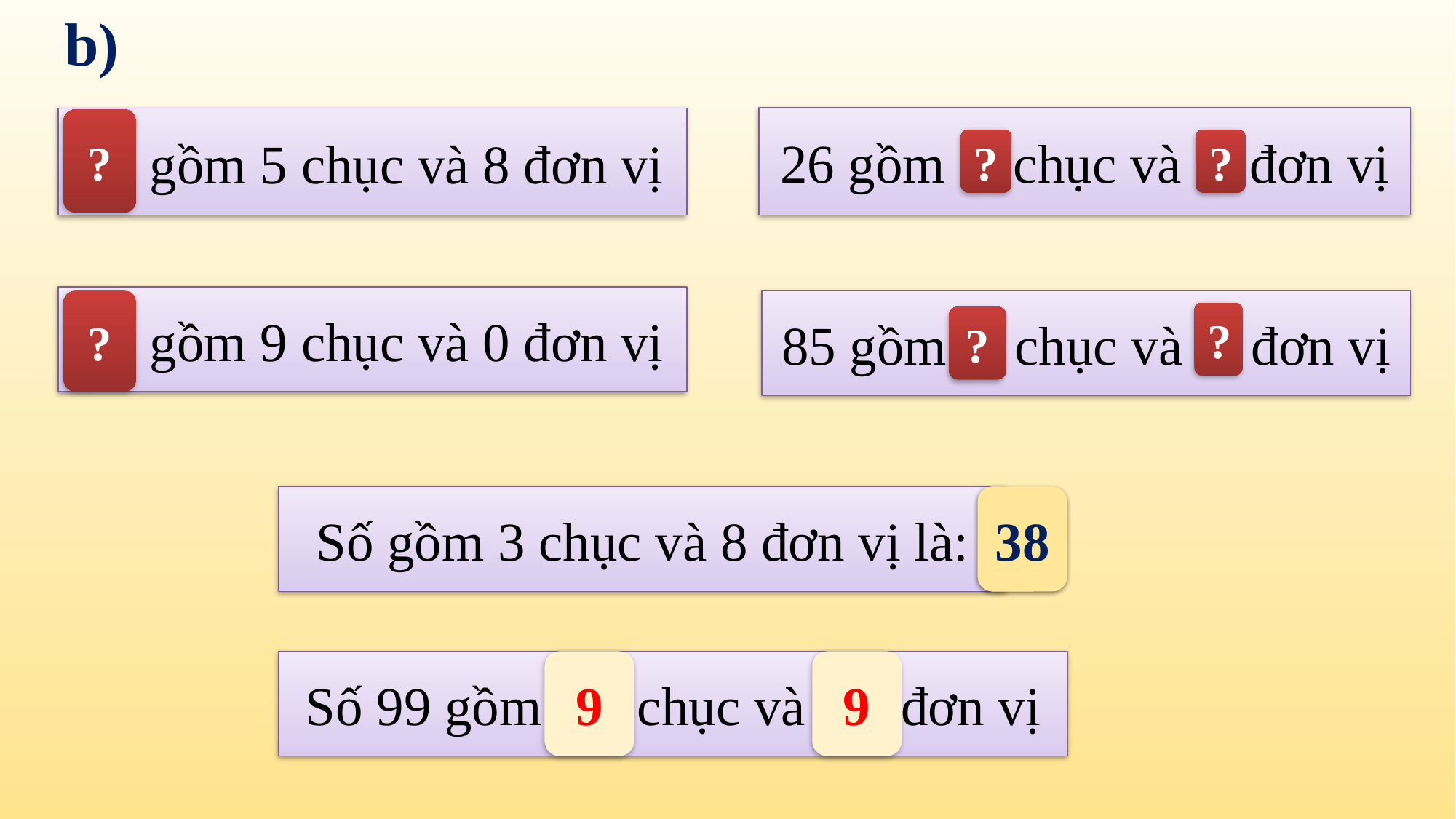

b)
26 gồm  2 chục và  6 đơn vị
58 gồm 5 chục và 8 đơn vị
?
?
?
90 gồm 9 chục và 0 đơn vị
?
85 gồm 8  chục và  5 đơn vị
?
?
Số gồm 3 chục và 8 đơn vị là:

38
9
9
Số 99 gồm       chục và       đơn vị